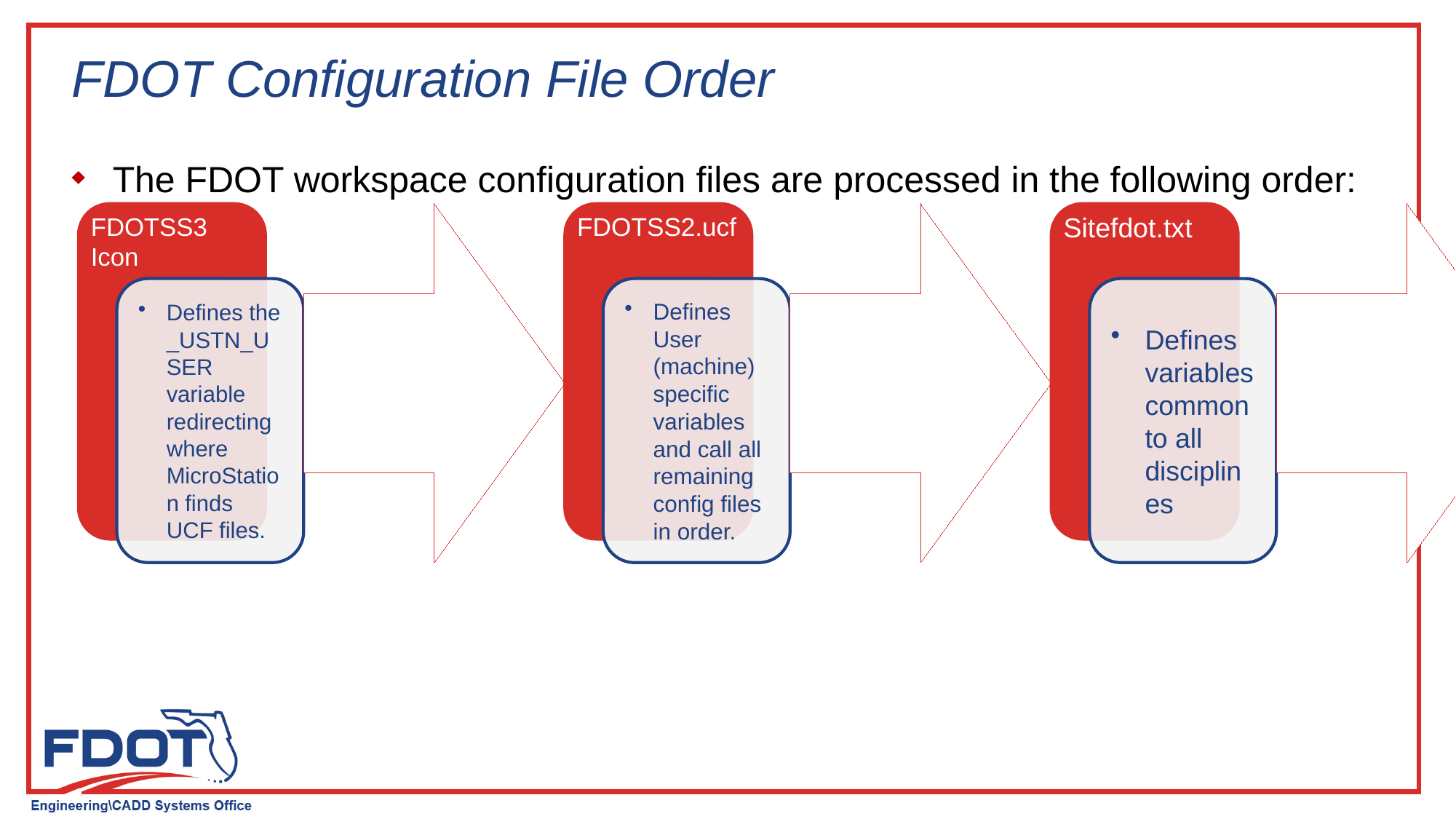

# FDOT Configuration File Order
The FDOT workspace configuration files are processed in the following order:
FDOTSS3 Icon
Defines the _USTN_USER variable redirecting where MicroStation finds UCF files.
FDOTSS2.ucf
Defines User (machine) specific variables and call all remaining config files in order.
Sitefdot.txt
Defines variables common to all disciplines